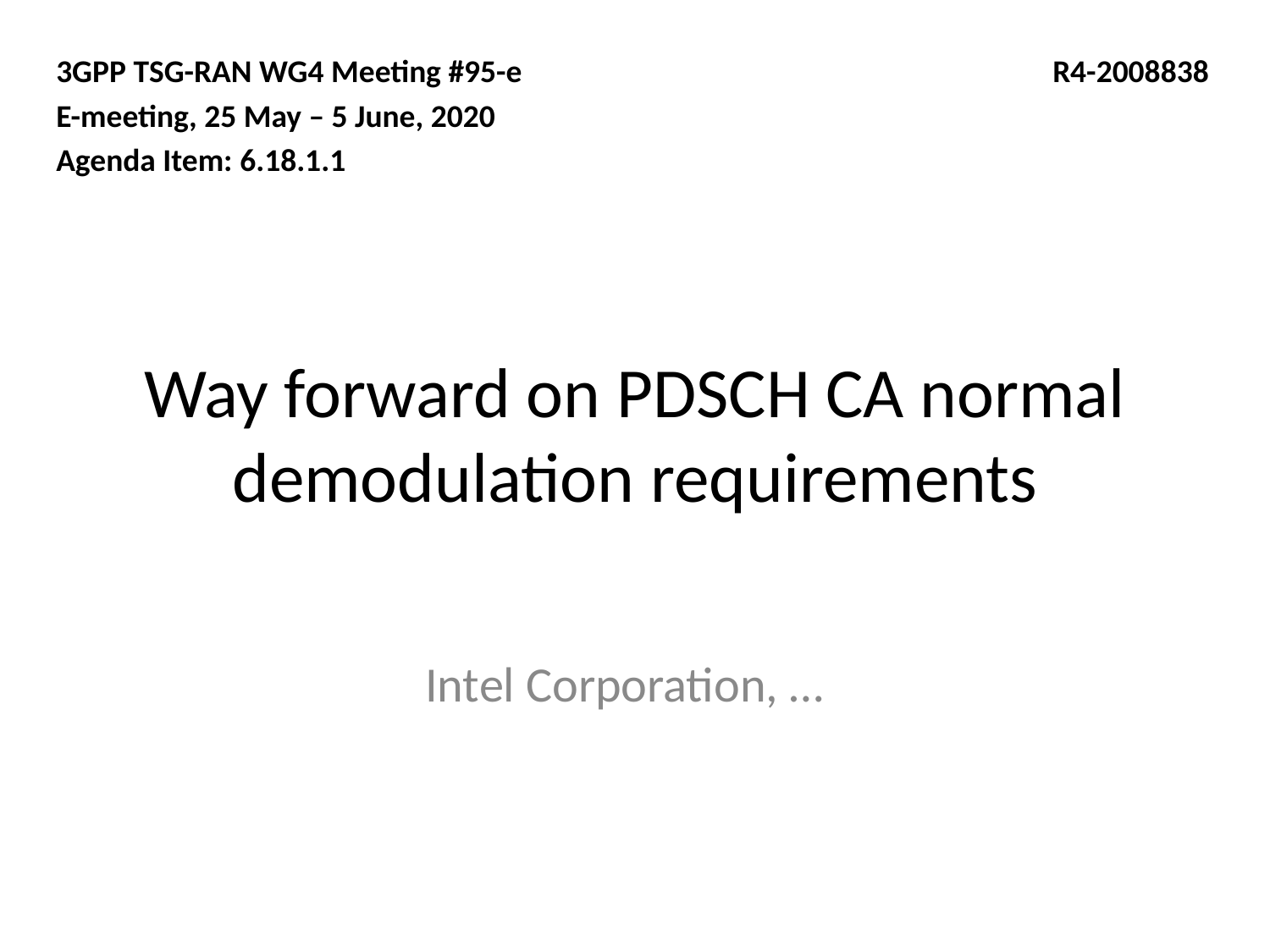

3GPP TSG-RAN WG4 Meeting #95-e
E-meeting, 25 May – 5 June, 2020
Agenda Item: 6.18.1.1
R4-2008838
# Way forward on PDSCH CA normal demodulation requirements
Intel Corporation, …